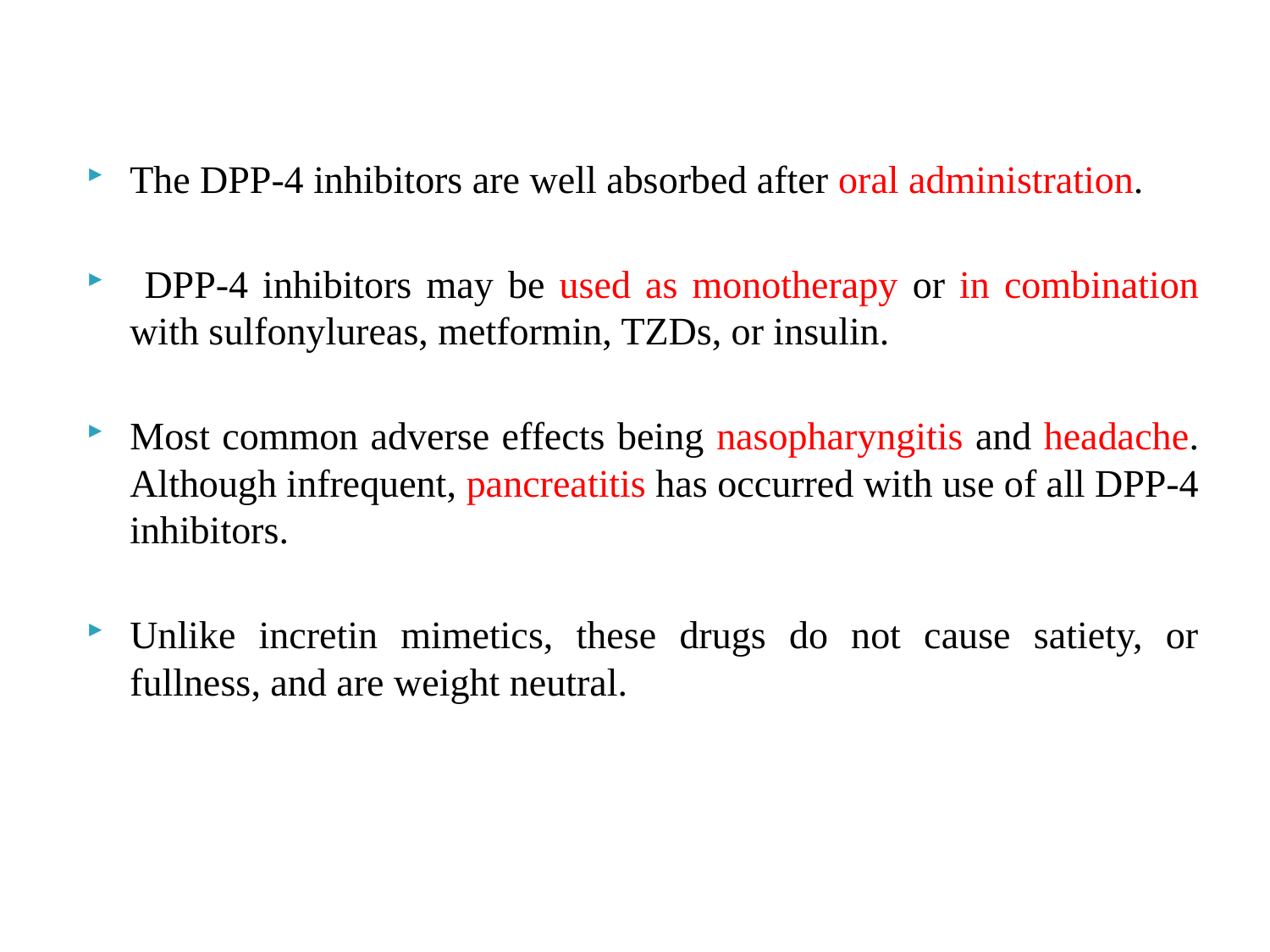

The DPP-4 inhibitors are well absorbed after oral administration.

 DPP-4 inhibitors may be used as monotherapy or in combination with sulfonylureas, metformin, TZDs, or insulin.

Most common adverse effects being nasopharyngitis and headache. Although infrequent, pancreatitis has occurred with use of all DPP-4 inhibitors.

Unlike incretin mimetics, these drugs do not cause satiety, or fullness, and are weight neutral.